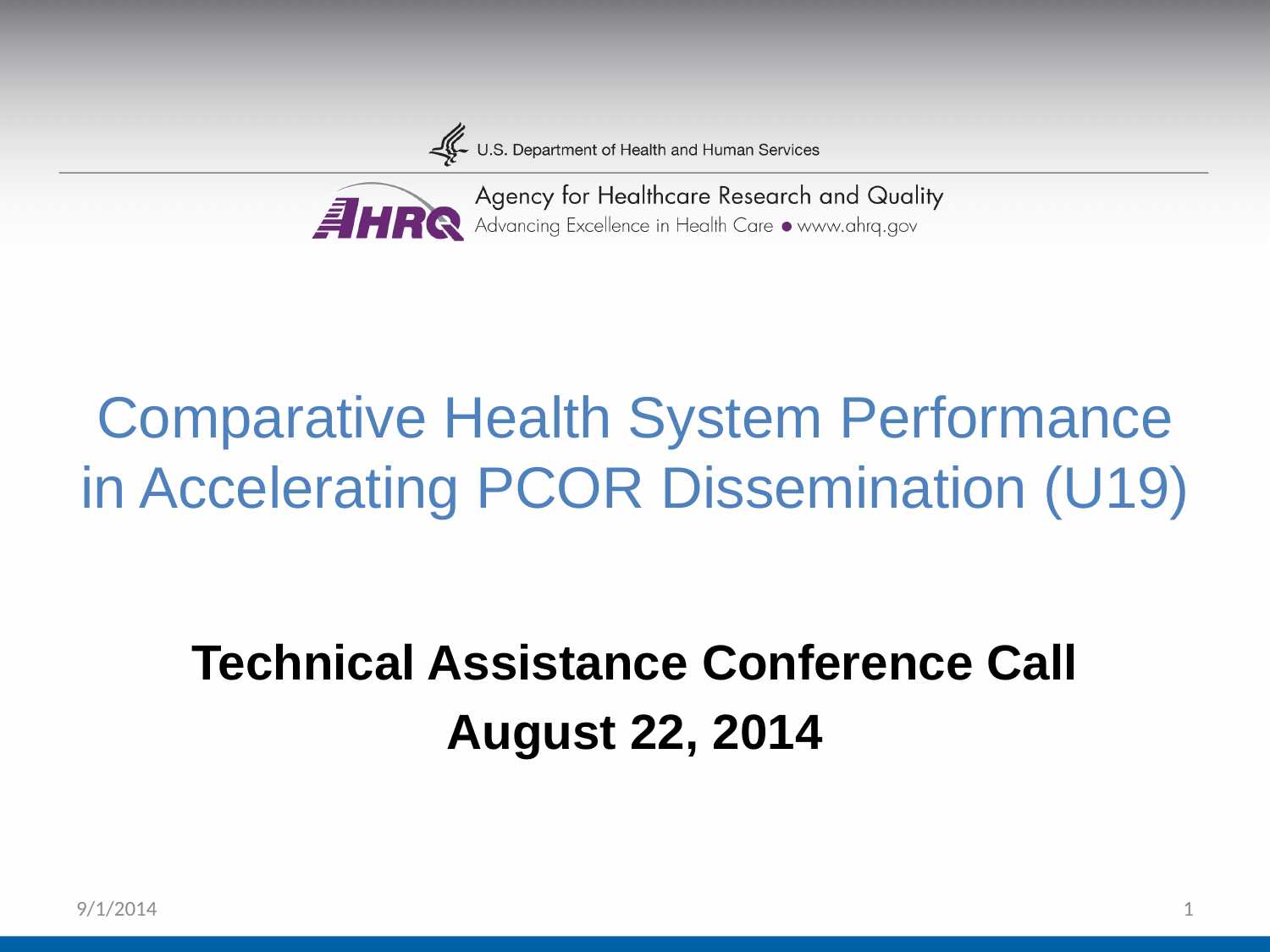

# Comparative Health System Performance in Accelerating PCOR Dissemination (U19)
Technical Assistance Conference Call
August 22, 2014
9/1/2014
1